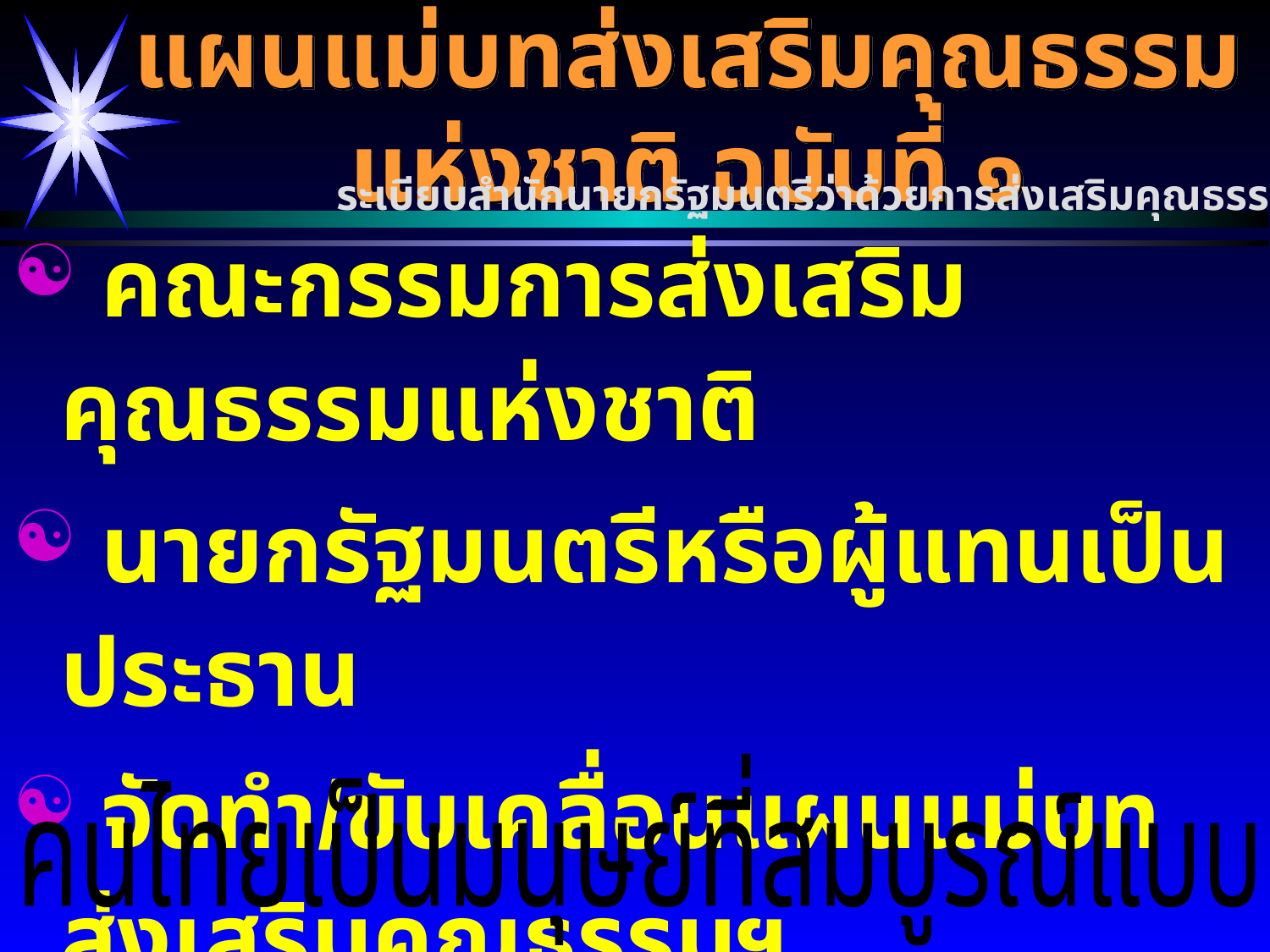

# แผนแม่บทส่งเสริมคุณธรรมแห่งชาติ ฉบับที่ ๑
ระเบียบสำนักนายกรัฐมนตรีว่าด้วยการส่งเสริมคุณธรรม พ.ศ.๒๕๕๐
 คณะกรรมการส่งเสริมคุณธรรมแห่งชาติ
 นายกรัฐมนตรีหรือผู้แทนเป็นประธาน
 จัดทำ/ขับเคลื่อนแผนแม่บทส่งเสริมคุณธรรมฯ
 แผนปฏิบัติการของหน่วยงาน องค์กร ชุมชน
คนไทยเป็นมนุษย์ที่สมบูรณ์แบบ